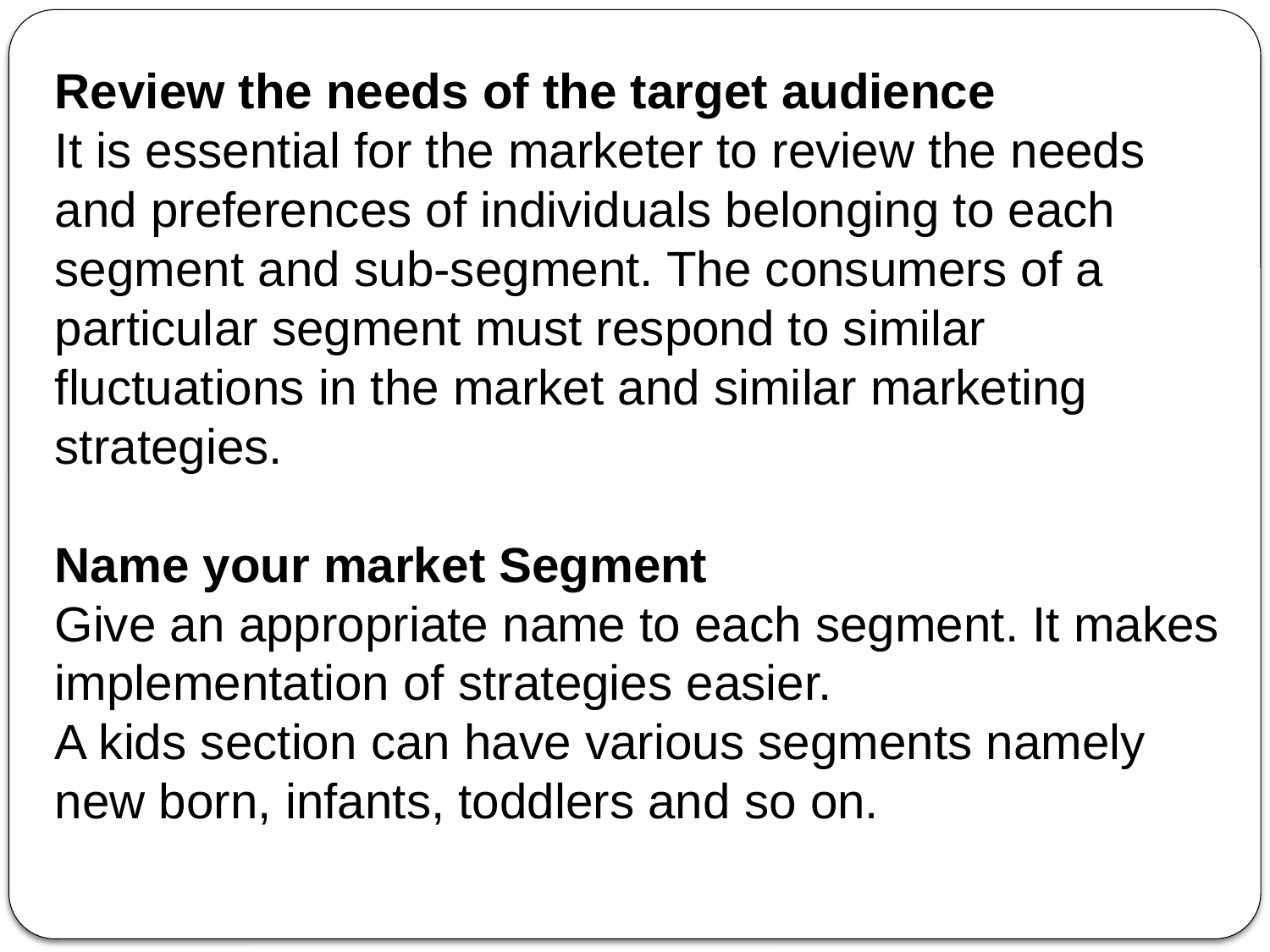

Review the needs of the target audience
It is essential for the marketer to review the needs and preferences of individuals belonging to each segment and sub-segment. The consumers of a particular segment must respond to similar fluctuations in the market and similar marketing strategies.

Name your market Segment
Give an appropriate name to each segment. It makes implementation of strategies easier.
A kids section can have various segments namely new born, infants, toddlers and so on.